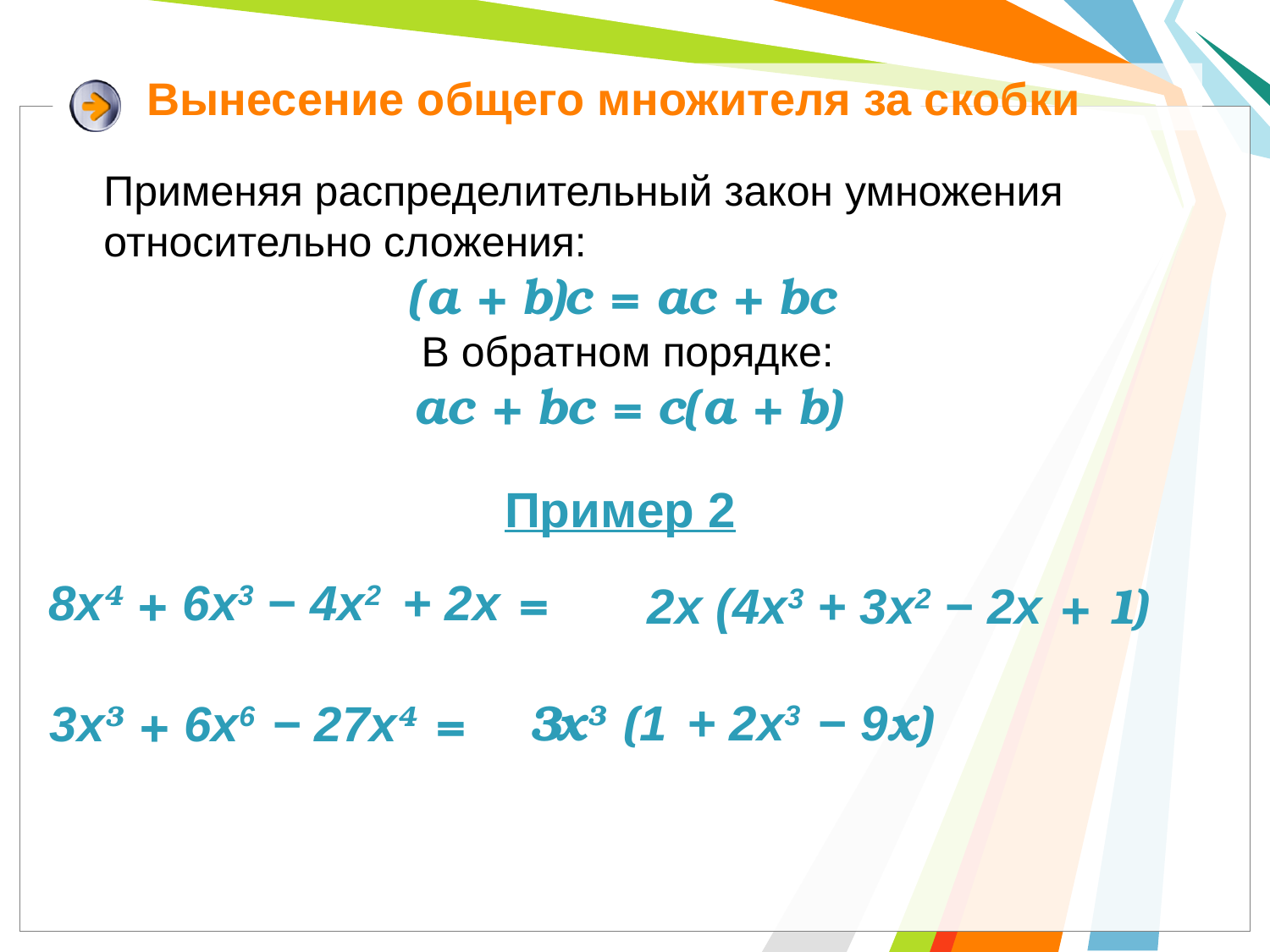

Вынесение общего множителя за скобки
Применяя распределительный закон умножения относительно сложения:
(a + b)c = ac + bc
В обратном порядке:
ac + bc = c(a + b)
Пример 2
8х4 + 6х3 − 4х2  + 2х =
2х (4х3 + 3х2 − 2х + 1)
3x3 (1 + 2х3 − 9x)
3х3 + 6х6 − 27х4 =